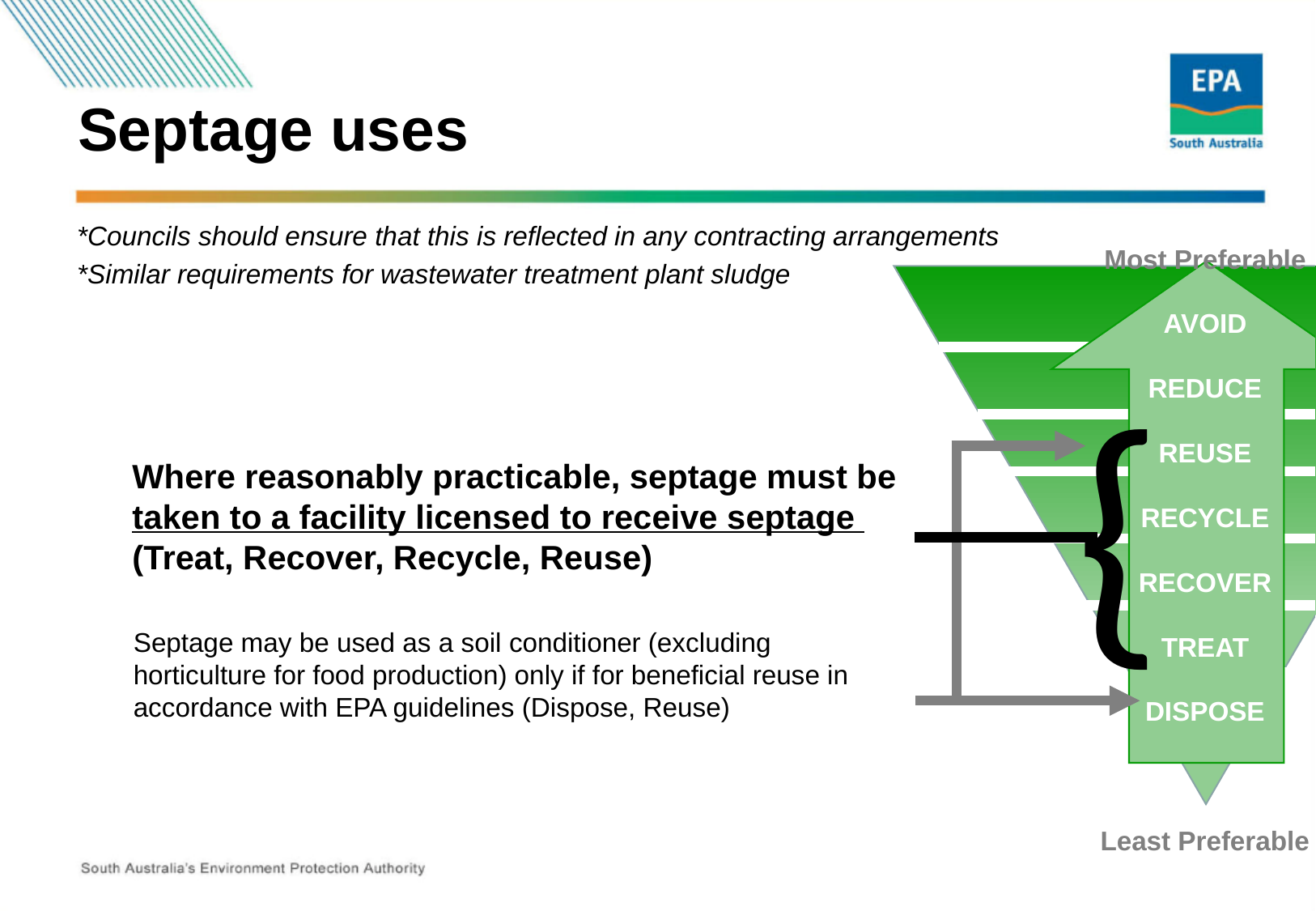

# Septage uses
Most Preferable
AVOID
REDUCE
REUSE
RECYCLE
RECOVER
TREAT
DISPOSE
Least Preferable

*Councils should ensure that this is reflected in any contracting arrangements
*Similar requirements for wastewater treatment plant sludge
{
Where reasonably practicable, septage must be taken to a facility licensed to receive septage
(Treat, Recover, Recycle, Reuse)
Septage may be used as a soil conditioner (excluding horticulture for food production) only if for beneficial reuse in accordance with EPA guidelines (Dispose, Reuse)